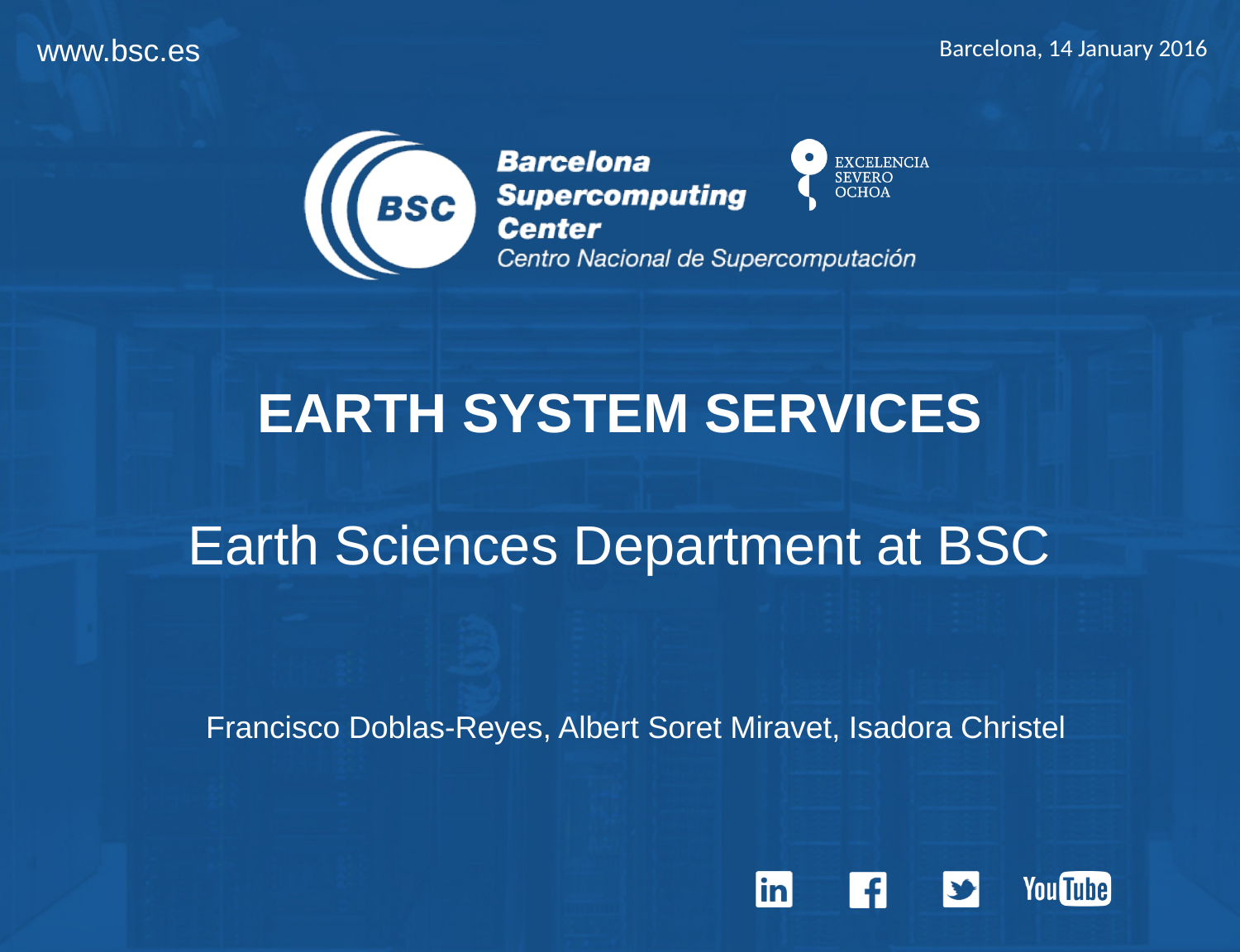

Barcelona, 14 January 2016
EARTH SYSTEM SERVICES

Earth Sciences Department at BSC

Francisco Doblas-Reyes, Albert Soret Miravet, Isadora Christel